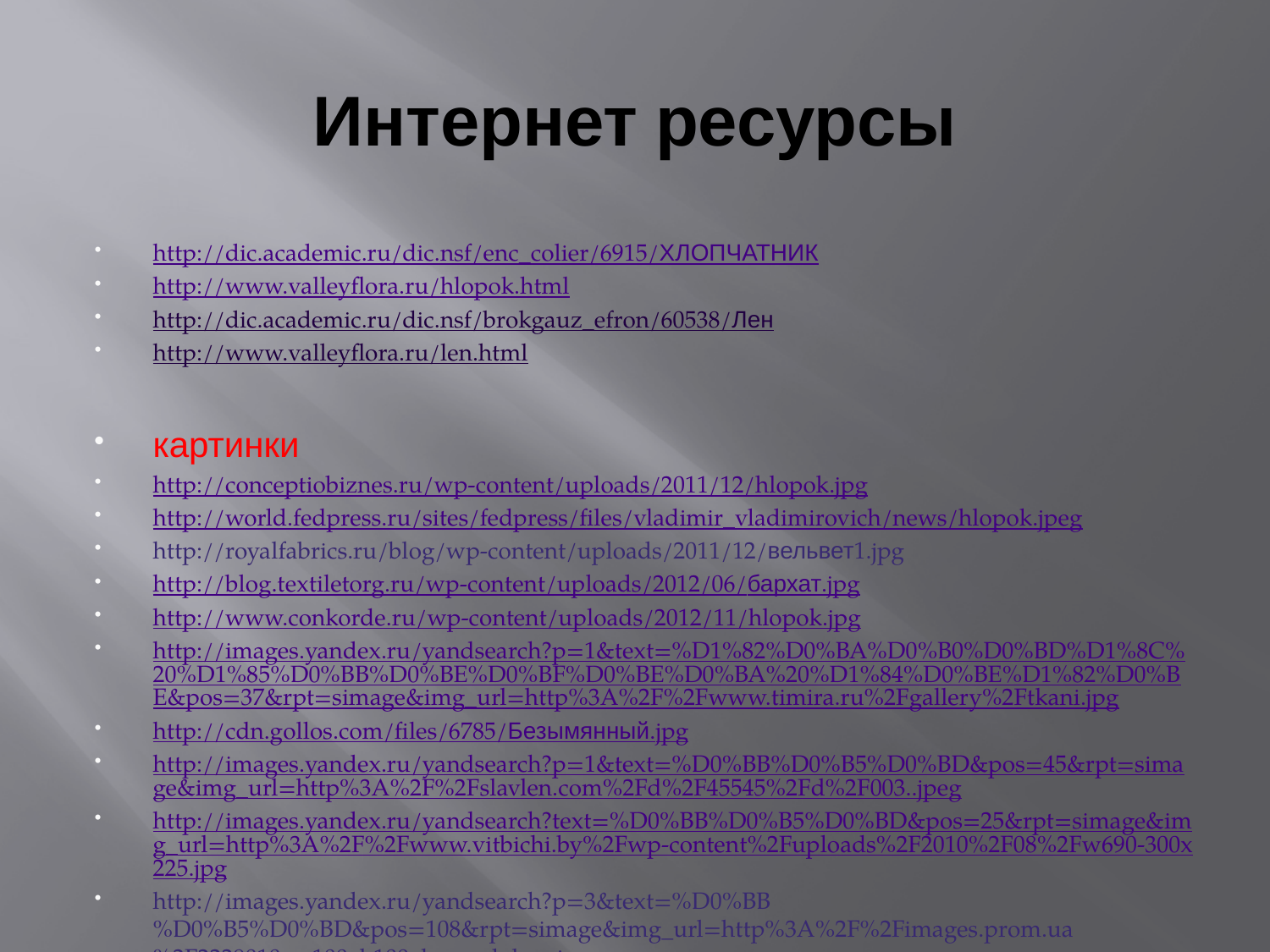

# Интернет ресурсы

http://dic.academic.ru/dic.nsf/enc_colier/6915/ХЛОПЧАТНИК
http://www.valleyflora.ru/hlopok.html
http://dic.academic.ru/dic.nsf/brokgauz_efron/60538/Лен
http://www.valleyflora.ru/len.html

картинки
http://conceptiobiznes.ru/wp-content/uploads/2011/12/hlopok.jpg
http://world.fedpress.ru/sites/fedpress/files/vladimir_vladimirovich/news/hlopok.jpeg
http://royalfabrics.ru/blog/wp-content/uploads/2011/12/вельвет1.jpg
http://blog.textiletorg.ru/wp-content/uploads/2012/06/бархат.jpg
http://www.conkorde.ru/wp-content/uploads/2012/11/hlopok.jpg
http://images.yandex.ru/yandsearch?p=1&text=%D1%82%D0%BA%D0%B0%D0%BD%D1%8C%20%D1%85%D0%BB%D0%BE%D0%BF%D0%BE%D0%BA%20%D1%84%D0%BE%D1%82%D0%BE&pos=37&rpt=simage&img_url=http%3A%2F%2Fwww.timira.ru%2Fgallery%2Ftkani.jpg
http://cdn.gollos.com/files/6785/Безымянный.jpg
http://images.yandex.ru/yandsearch?p=1&text=%D0%BB%D0%B5%D0%BD&pos=45&rpt=simage&img_url=http%3A%2F%2Fslavlen.com%2Fd%2F45545%2Fd%2F003..jpeg
http://images.yandex.ru/yandsearch?text=%D0%BB%D0%B5%D0%BD&pos=25&rpt=simage&img_url=http%3A%2F%2Fwww.vitbichi.by%2Fwp-content%2Fuploads%2F2010%2F08%2Fw690-300x225.jpg
http://images.yandex.ru/yandsearch?p=3&text=%D0%BB%D0%B5%D0%BD&pos=108&rpt=simage&img_url=http%3A%2F%2Fimages.prom.ua%2F2229010_w100_h100_lno_volokno.jpg